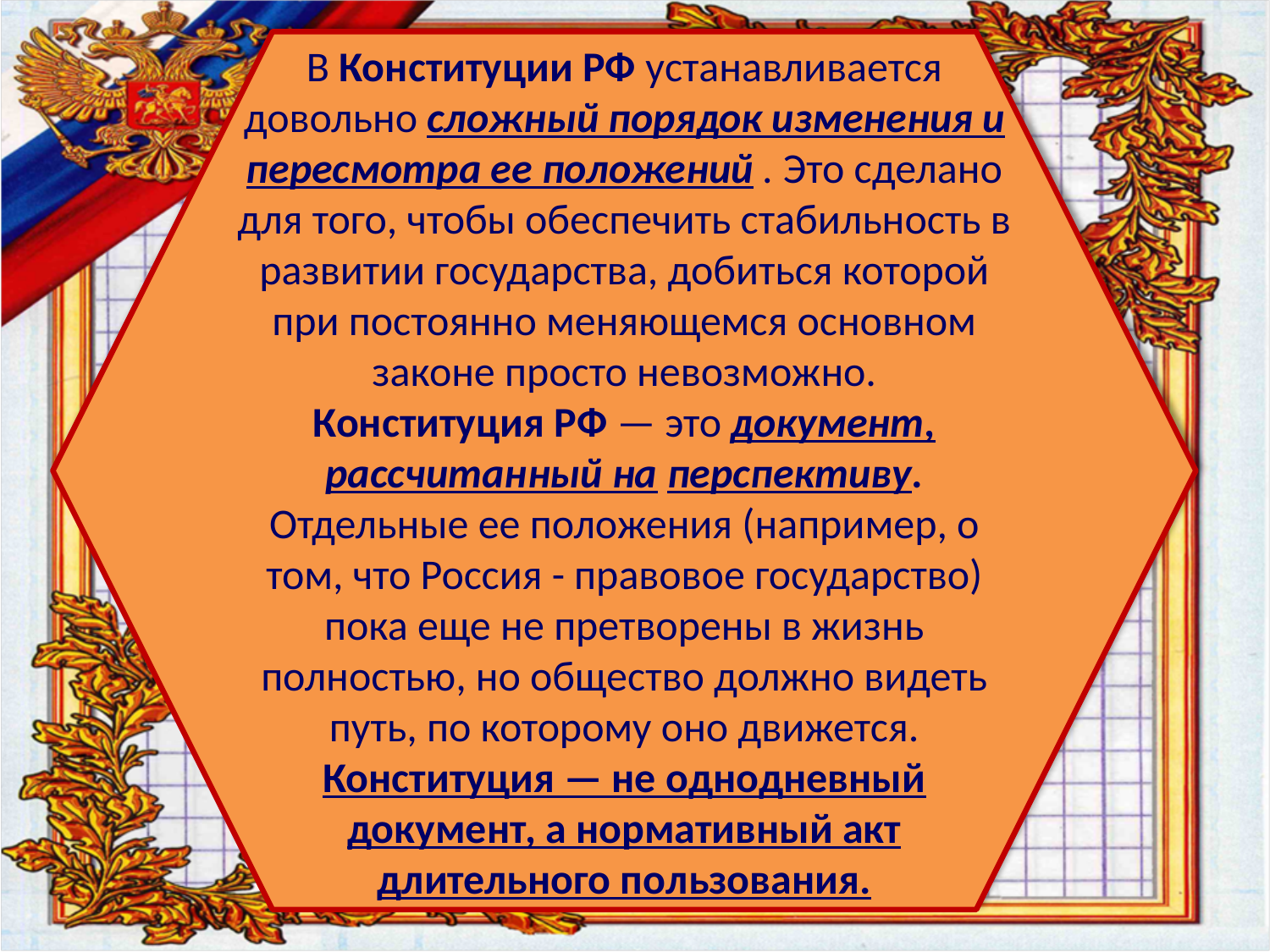

В Конституции РФ устанавливается довольно сложный порядок изменения и пересмотра ее положений . Это сделано для того, чтобы обеспечить стабильность в развитии государства, добиться которой при постоянно меняющемся основном законе просто невозможно.
Конституция РФ — это документ, рассчитанный на перспективу. Отдельные ее положения (например, о том, что Россия - правовое государство) пока еще не претворены в жизнь полностью, но общество должно видеть путь, по которому оно движется. Конституция — не однодневный документ, а нормативный акт длительного пользования.